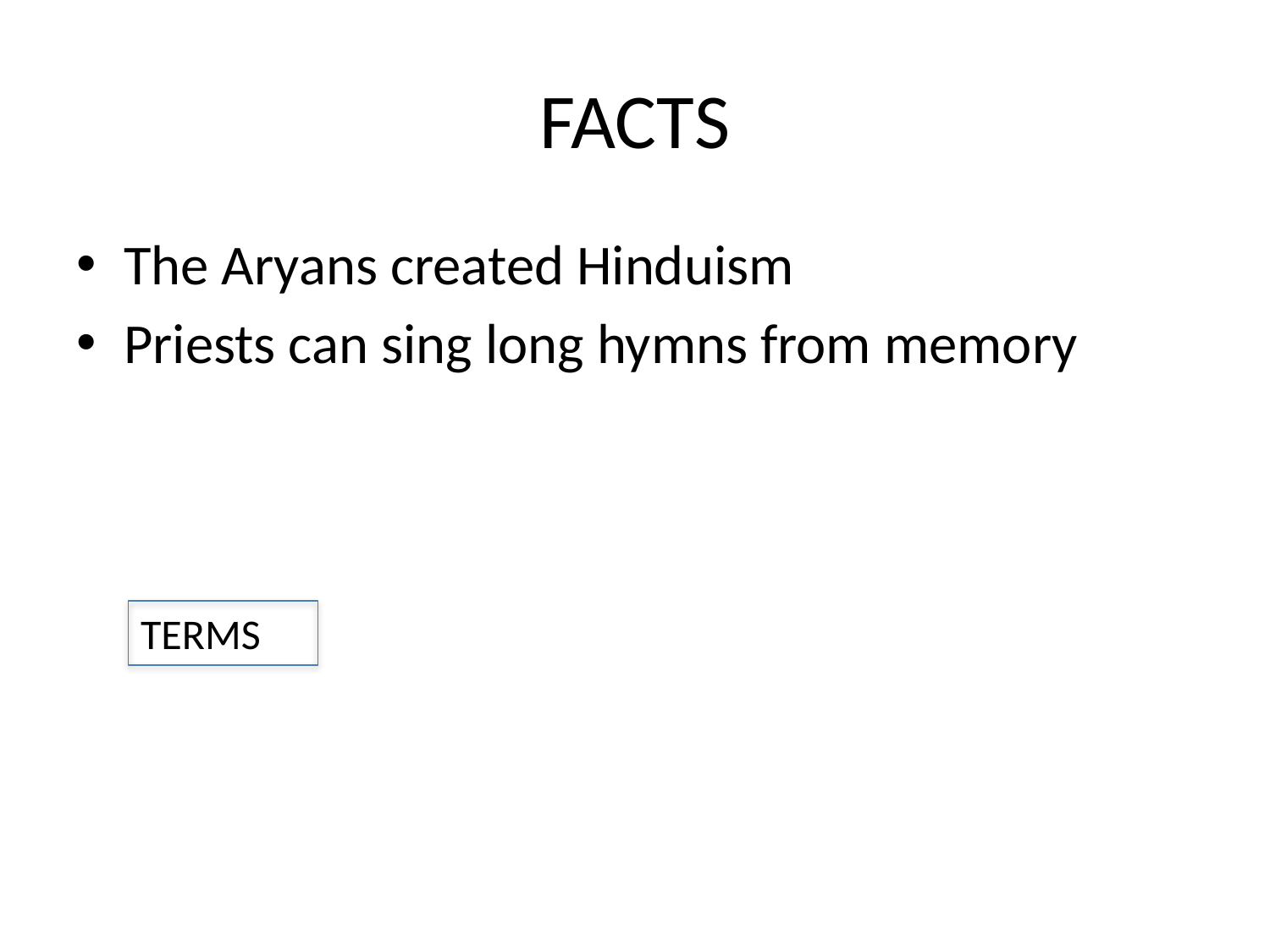

# FACTS
The Aryans created Hinduism
Priests can sing long hymns from memory
TERMS